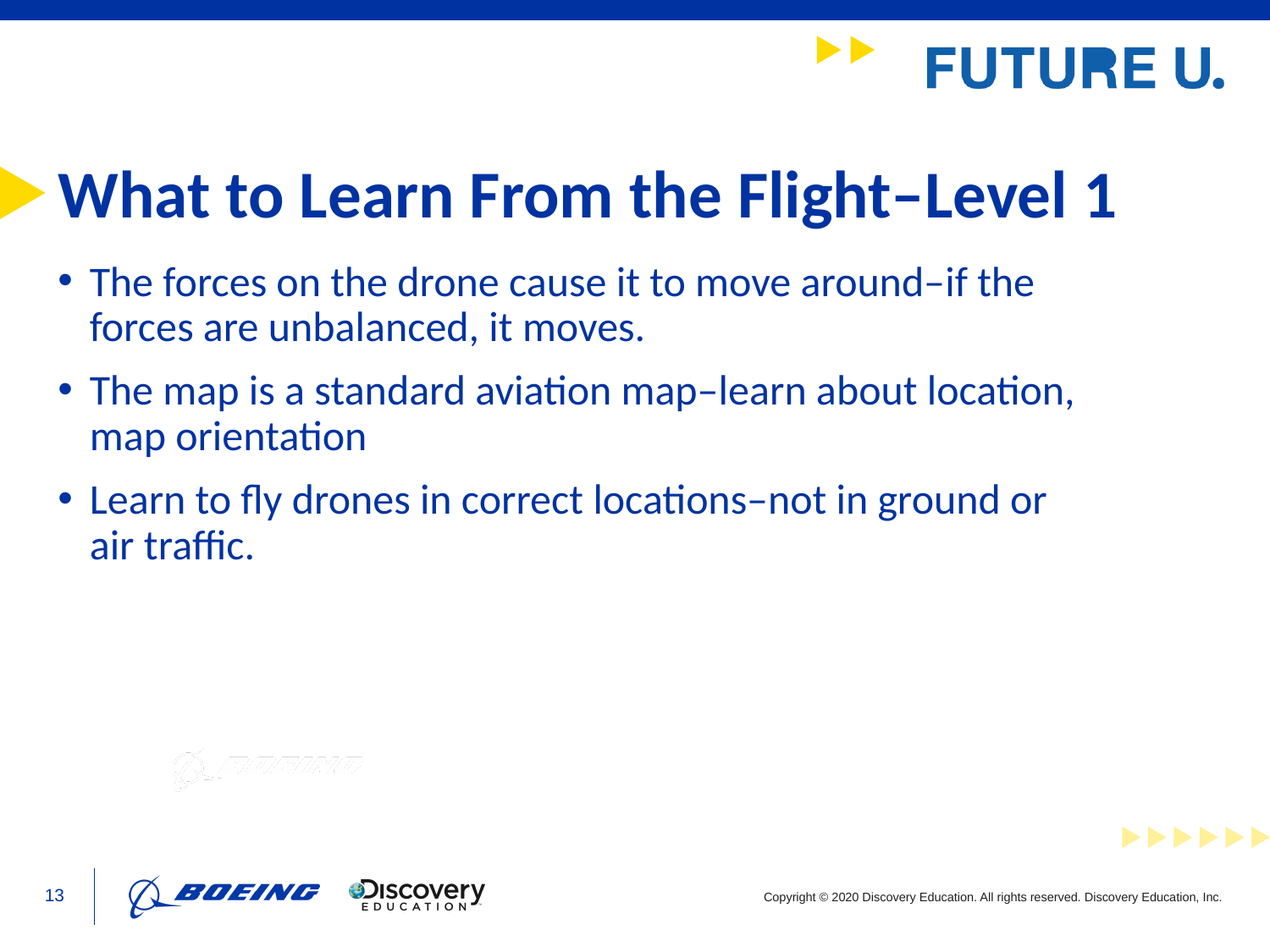

# What to Learn From the Flight–Level 1
The forces on the drone cause it to move around–if the forces are unbalanced, it moves.
The map is a standard aviation map–learn about location, map orientation
Learn to fly drones in correct locations–not in ground or air traffic.